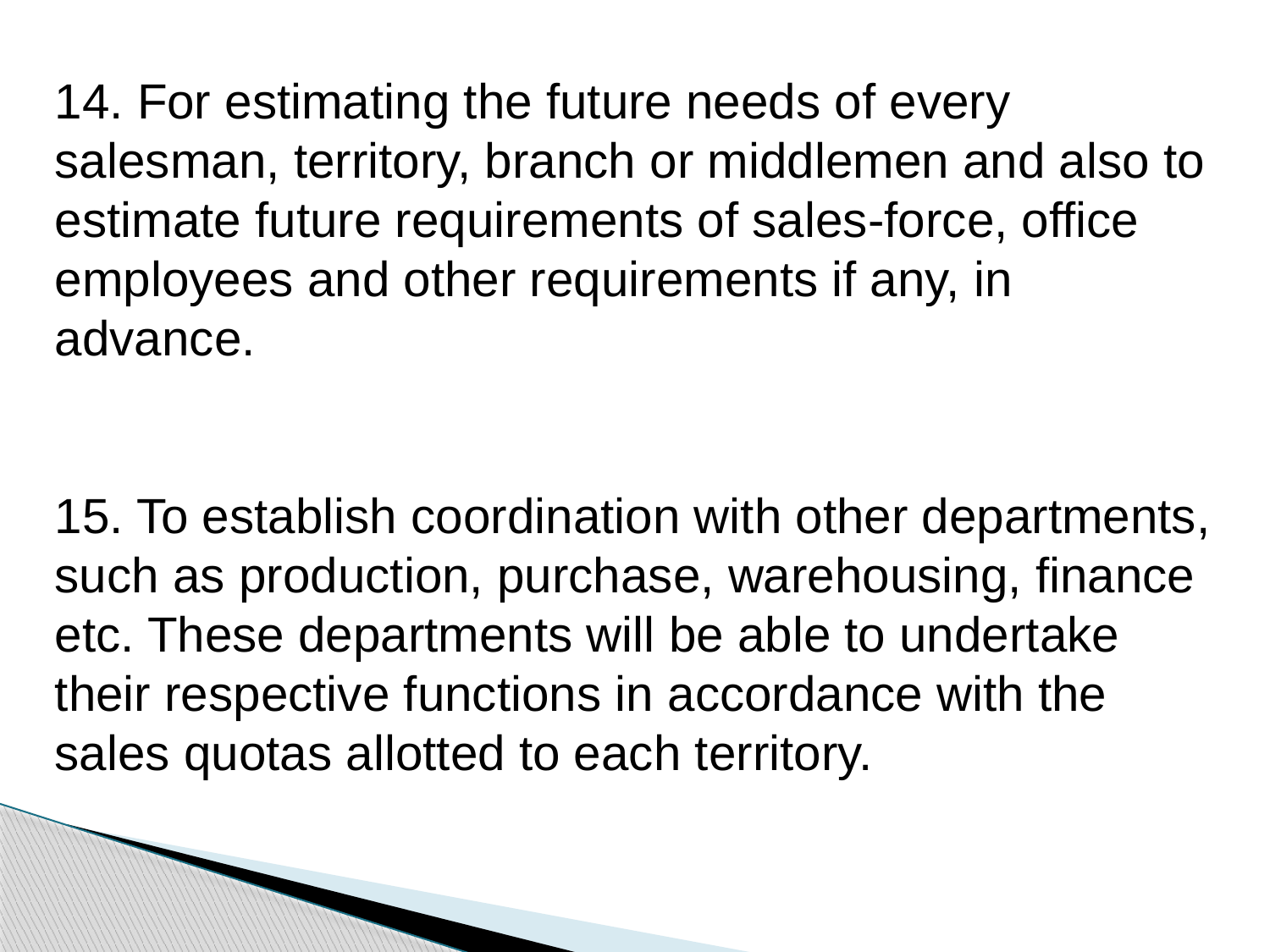

14. For estimating the future needs of every salesman, territory, branch or middlemen and also to estimate future requirements of sales-force, office employees and other requirements if any, in advance.

15. To establish coordination with other departments, such as production, purchase, warehousing, finance etc. These departments will be able to undertake their respective functions in accordance with the sales quotas allotted to each territory.